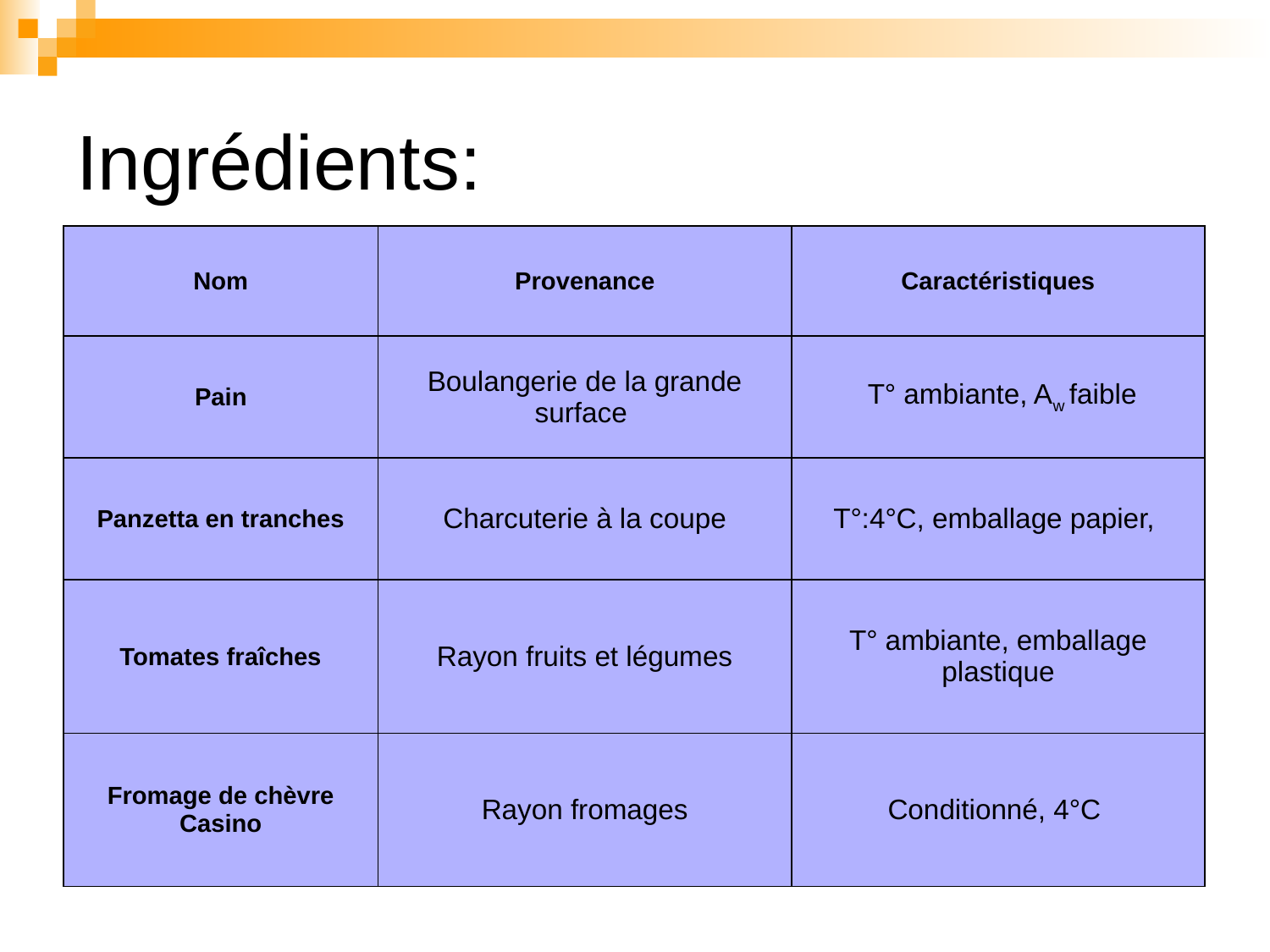

# Ingrédients:
| Nom | Provenance | Caractéristiques |
| --- | --- | --- |
| Pain | Boulangerie de la grande surface | T° ambiante, Aw faible |
| Panzetta en tranches | Charcuterie à la coupe | T°:4°C, emballage papier, |
| Tomates fraîches | Rayon fruits et légumes | T° ambiante, emballage plastique |
| Fromage de chèvre Casino | Rayon fromages | Conditionné, 4°C |